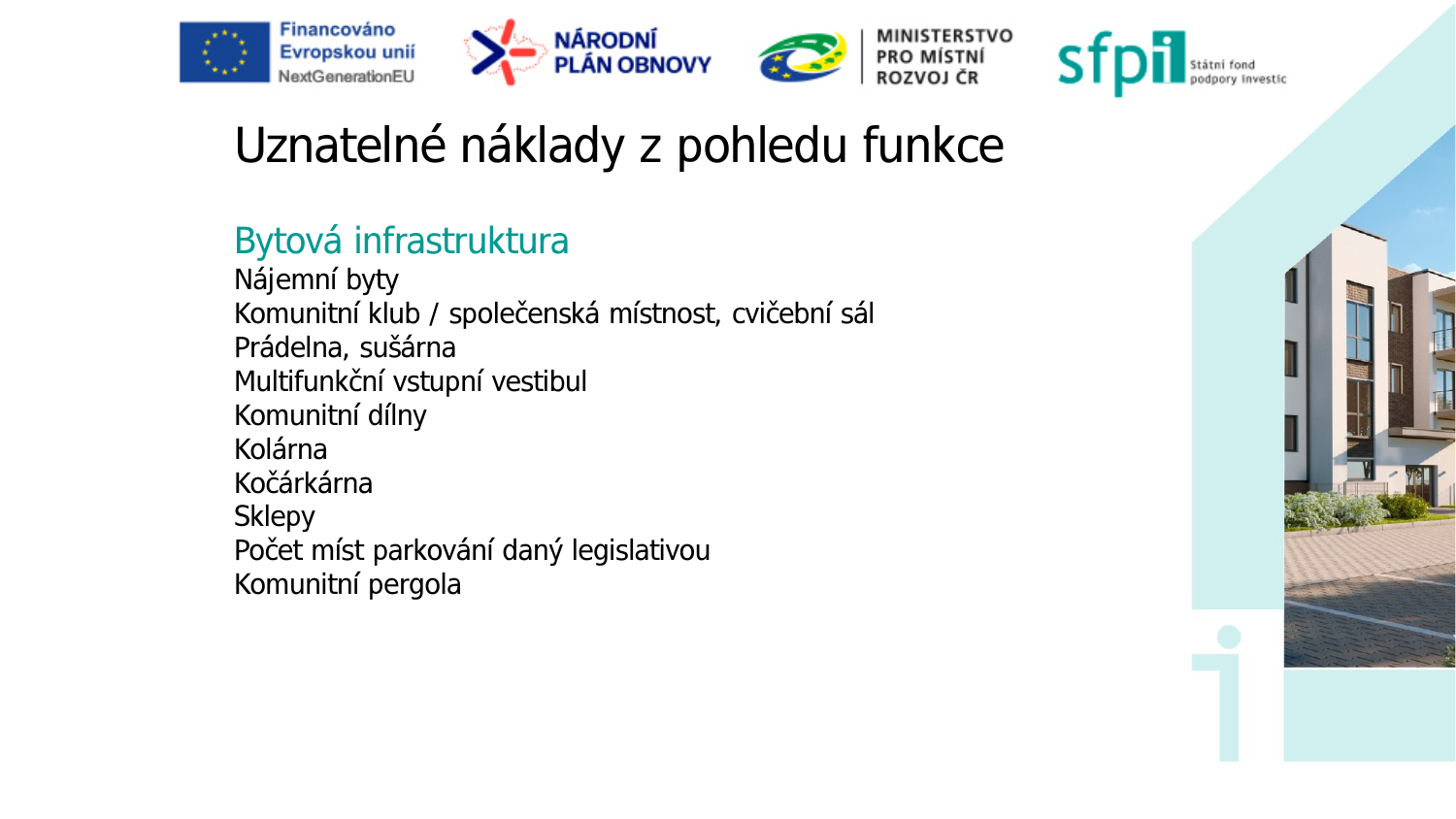

# Uznatelné náklady z pohledu funkce
Bytová infrastruktura
Nájemní byty
Komunitní klub / společenská místnost, cvičební sál
Prádelna, sušárna
Multifunkční vstupní vestibul
Komunitní dílny
Kolárna
Kočárkárna
Sklepy
Počet míst parkování daný legislativou
Komunitní pergola